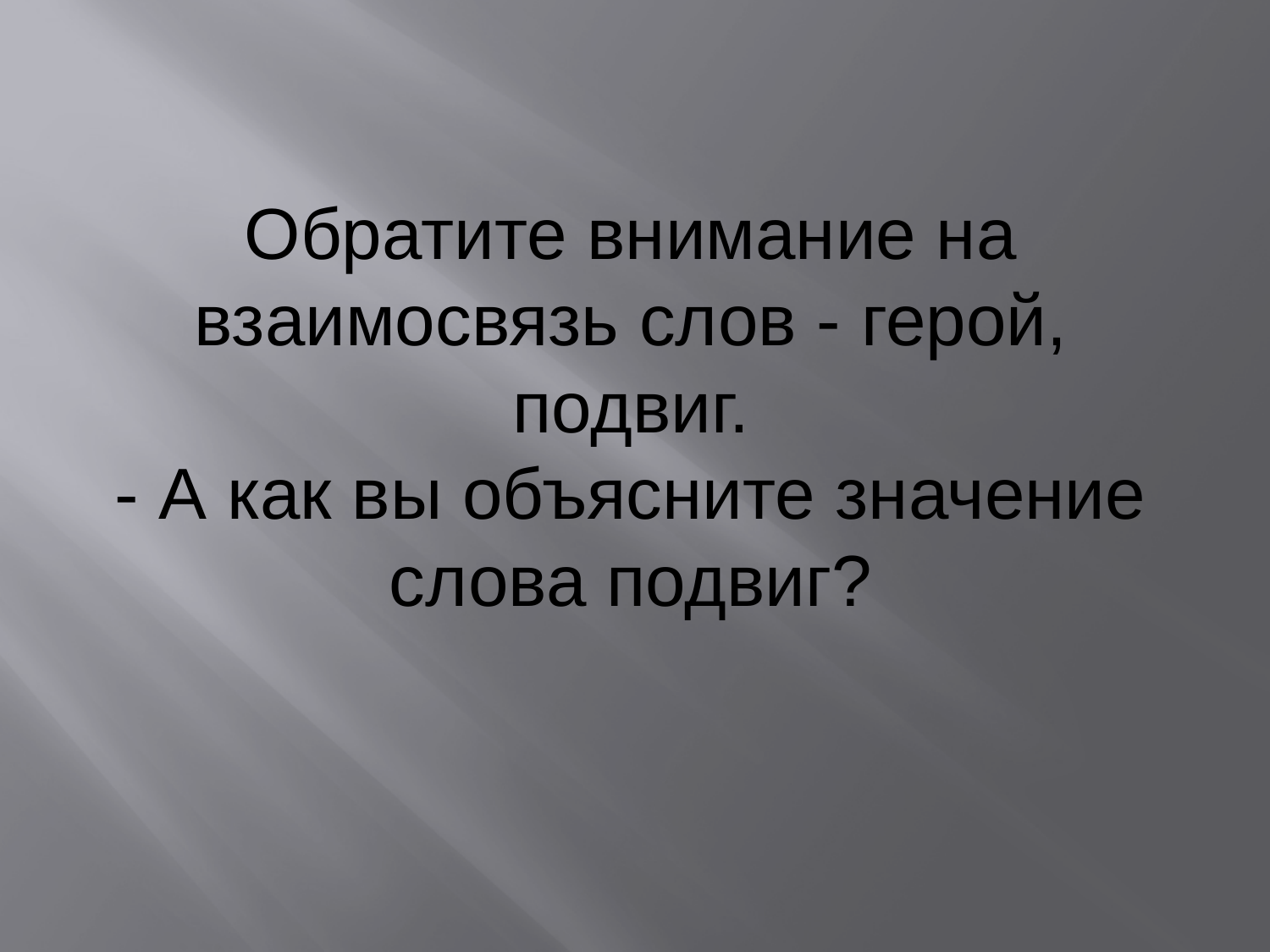

# Обратите внимание на взаимосвязь слов - герой, подвиг. - А как вы объясните значение слова подвиг?